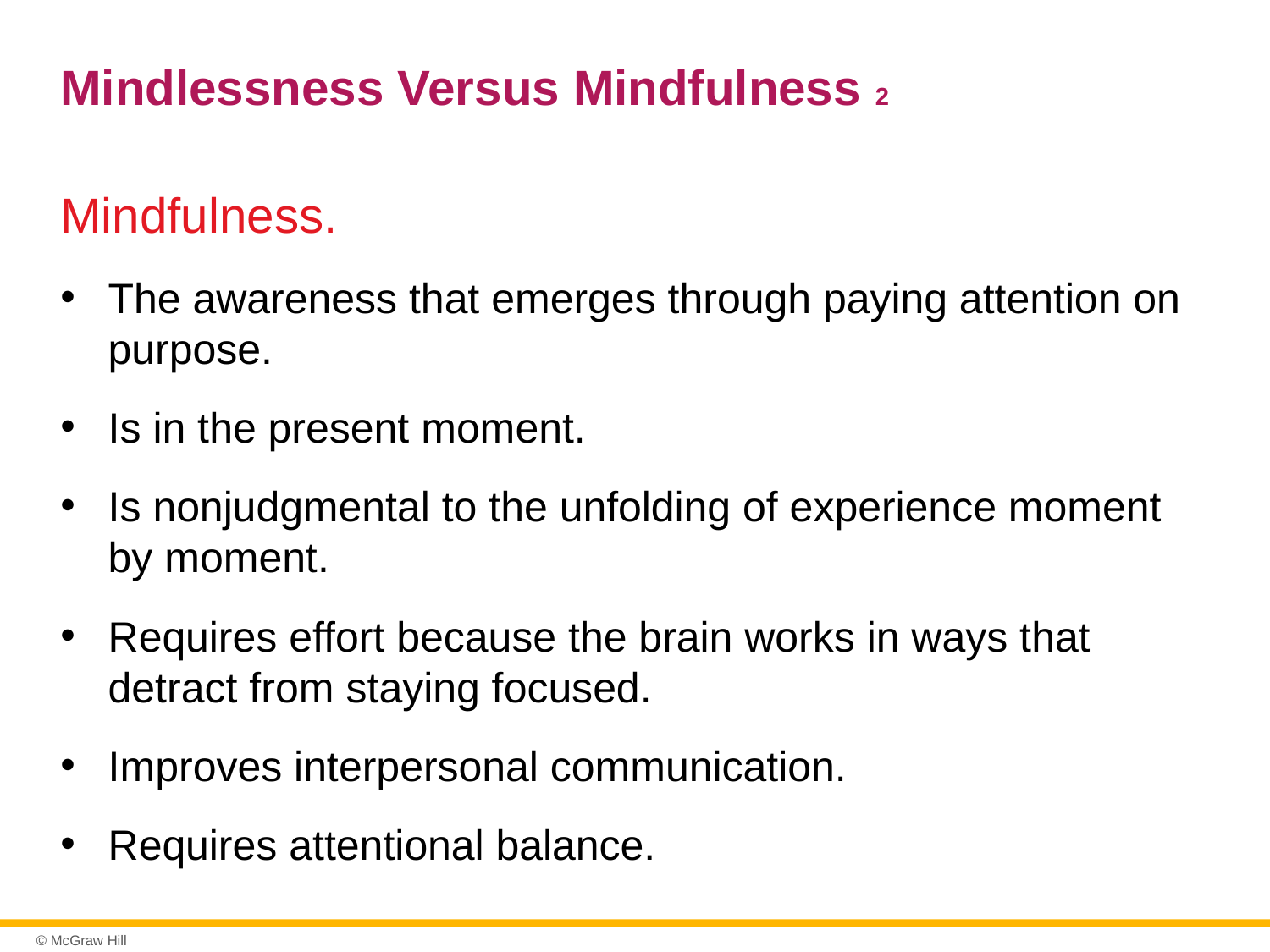

# Mindlessness Versus Mindfulness 2
Mindfulness.
The awareness that emerges through paying attention on purpose.
Is in the present moment.
Is nonjudgmental to the unfolding of experience moment by moment.
Requires effort because the brain works in ways that detract from staying focused.
Improves interpersonal communication.
Requires attentional balance.